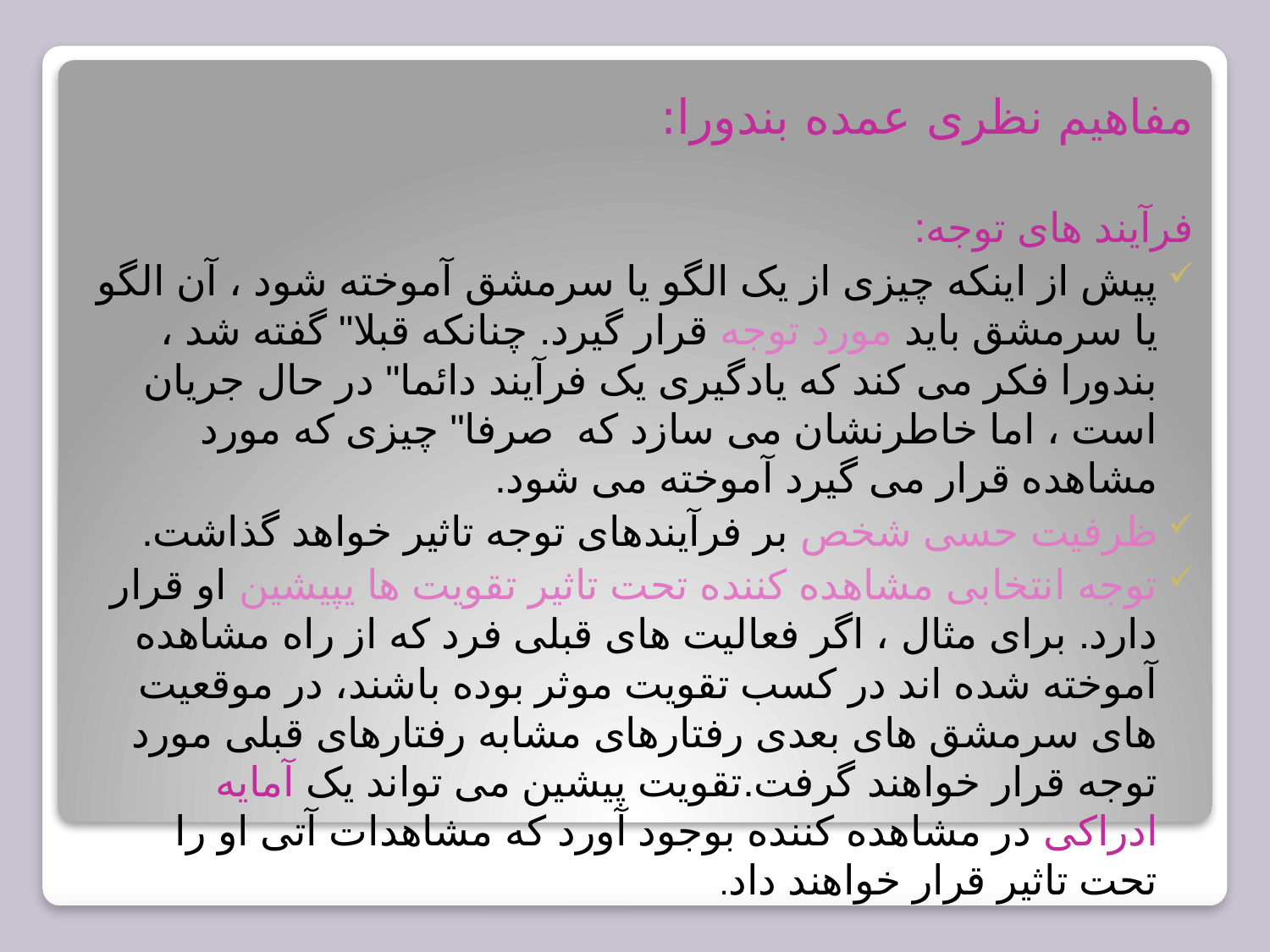

مفاهیم نظری عمده بندورا:

فرآیند های توجه:
پیش از اینکه چیزی از یک الگو یا سرمشق آموخته شود ، آن الگو یا سرمشق باید مورد توجه قرار گیرد. چنانکه قبلا" گفته شد ، بندورا فکر می کند که یادگیری یک فرآیند دائما" در حال جریان است ، اما خاطرنشان می سازد که  صرفا" چیزی که مورد مشاهده قرار می گیرد آموخته می شود.
ظرفیت حسی شخص بر فرآیندهای توجه تاثیر خواهد گذاشت.
توجه انتخابی مشاهده کننده تحت تاثیر تقویت ها یپیشین او قرار دارد. برای مثال ، اگر فعالیت های قبلی فرد که از راه مشاهده آموخته شده اند در کسب تقویت موثر بوده باشند، در موقعیت های سرمشق های بعدی رفتارهای مشابه رفتارهای قبلی مورد توجه قرار خواهند گرفت.تقویت پیشین می تواند یک آمایه ادراکی در مشاهده کننده بوجود آورد که مشاهدات آتی او را تحت تاثیر قرار خواهند داد.